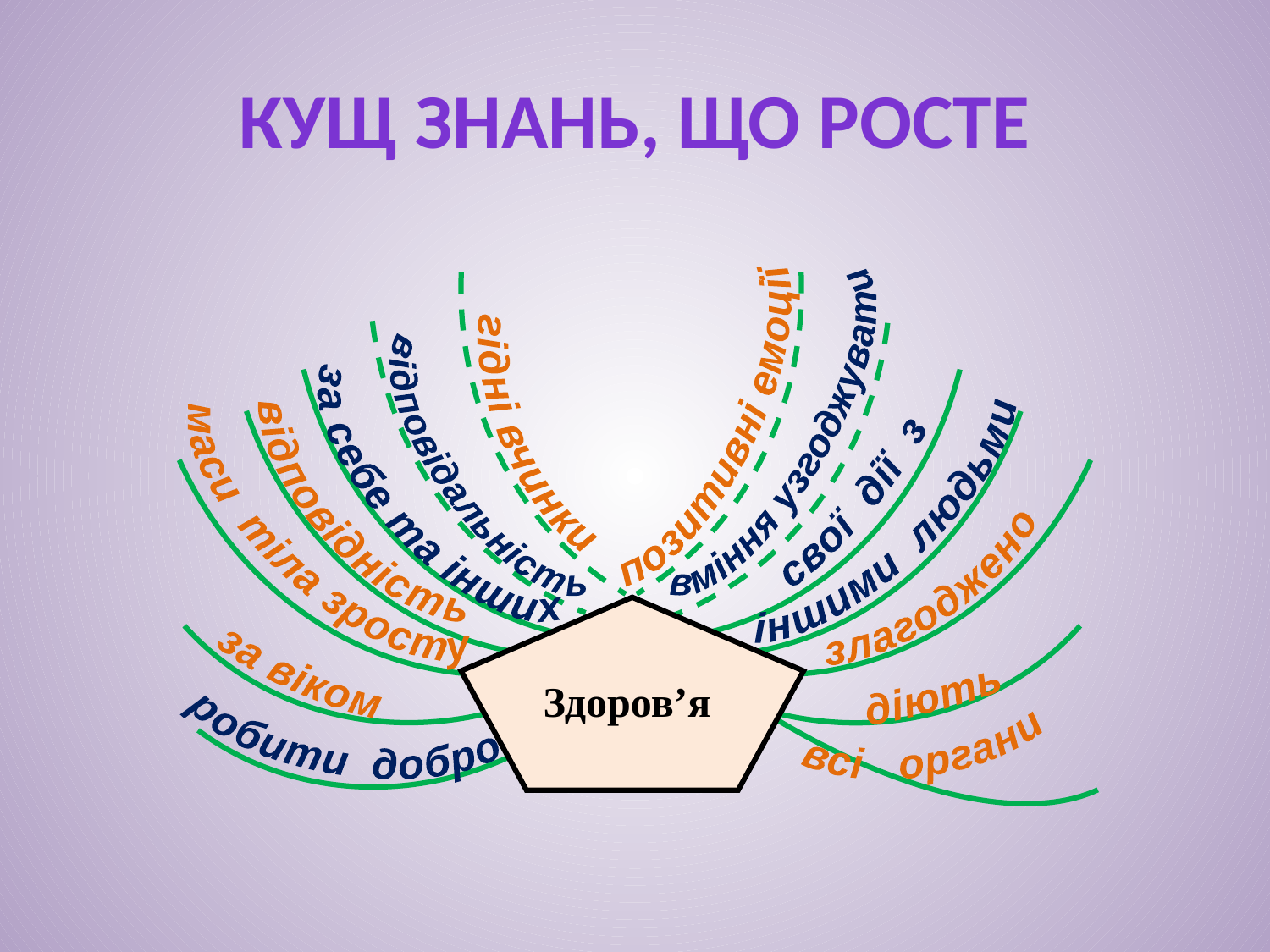

# Кущ знань, що росте

Здоров’я
позитивні емоції
гідні вчинки
вміння узгоджувати
відповідальність
свої  дії  з
відповідність
за себе та інших
іншими  людьми
маси  тіла зросту
злагоджено
за віком
діють
робити  добро
всі   органи